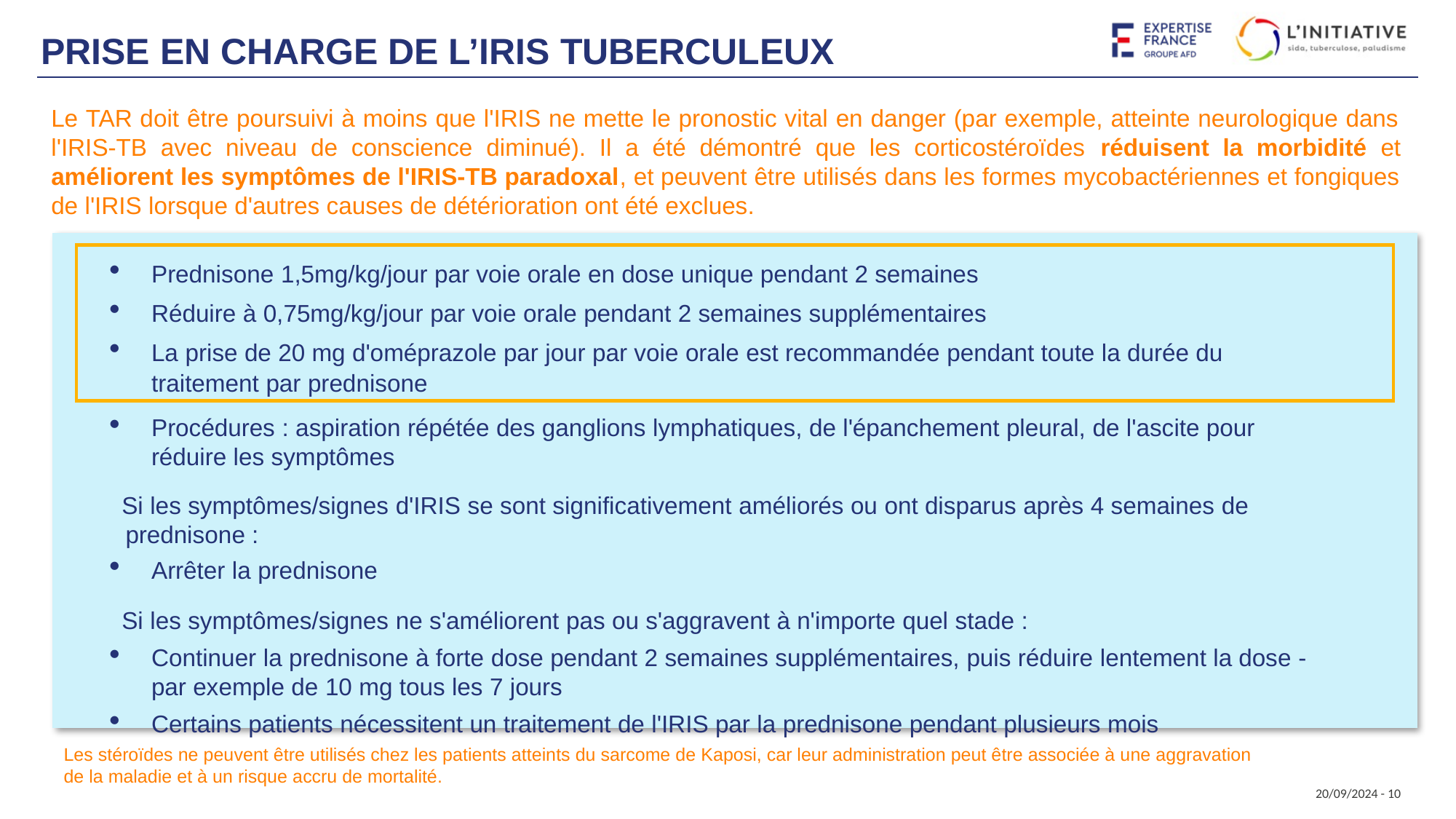

# Prise en charge de l’IRIS Tuberculeux
Le TAR doit être poursuivi à moins que l'IRIS ne mette le pronostic vital en danger (par exemple, atteinte neurologique dans l'IRIS-TB avec niveau de conscience diminué). Il a été démontré que les corticostéroïdes réduisent la morbidité et améliorent les symptômes de l'IRIS-TB paradoxal, et peuvent être utilisés dans les formes mycobactériennes et fongiques de l'IRIS lorsque d'autres causes de détérioration ont été exclues.

Prednisone 1,5mg/kg/jour par voie orale en dose unique pendant 2 semaines
Réduire à 0,75mg/kg/jour par voie orale pendant 2 semaines supplémentaires
La prise de 20 mg d'oméprazole par jour par voie orale est recommandée pendant toute la durée du traitement par prednisone
Procédures : aspiration répétée des ganglions lymphatiques, de l'épanchement pleural, de l'ascite pour réduire les symptômes
Si les symptômes/signes d'IRIS se sont significativement améliorés ou ont disparus après 4 semaines de prednisone :
Arrêter la prednisone
Si les symptômes/signes ne s'améliorent pas ou s'aggravent à n'importe quel stade :
Continuer la prednisone à forte dose pendant 2 semaines supplémentaires, puis réduire lentement la dose - par exemple de 10 mg tous les 7 jours
Certains patients nécessitent un traitement de l'IRIS par la prednisone pendant plusieurs mois
Les stéroïdes ne peuvent être utilisés chez les patients atteints du sarcome de Kaposi, car leur administration peut être associée à une aggravation de la maladie et à un risque accru de mortalité.
20/09/2024 - 10